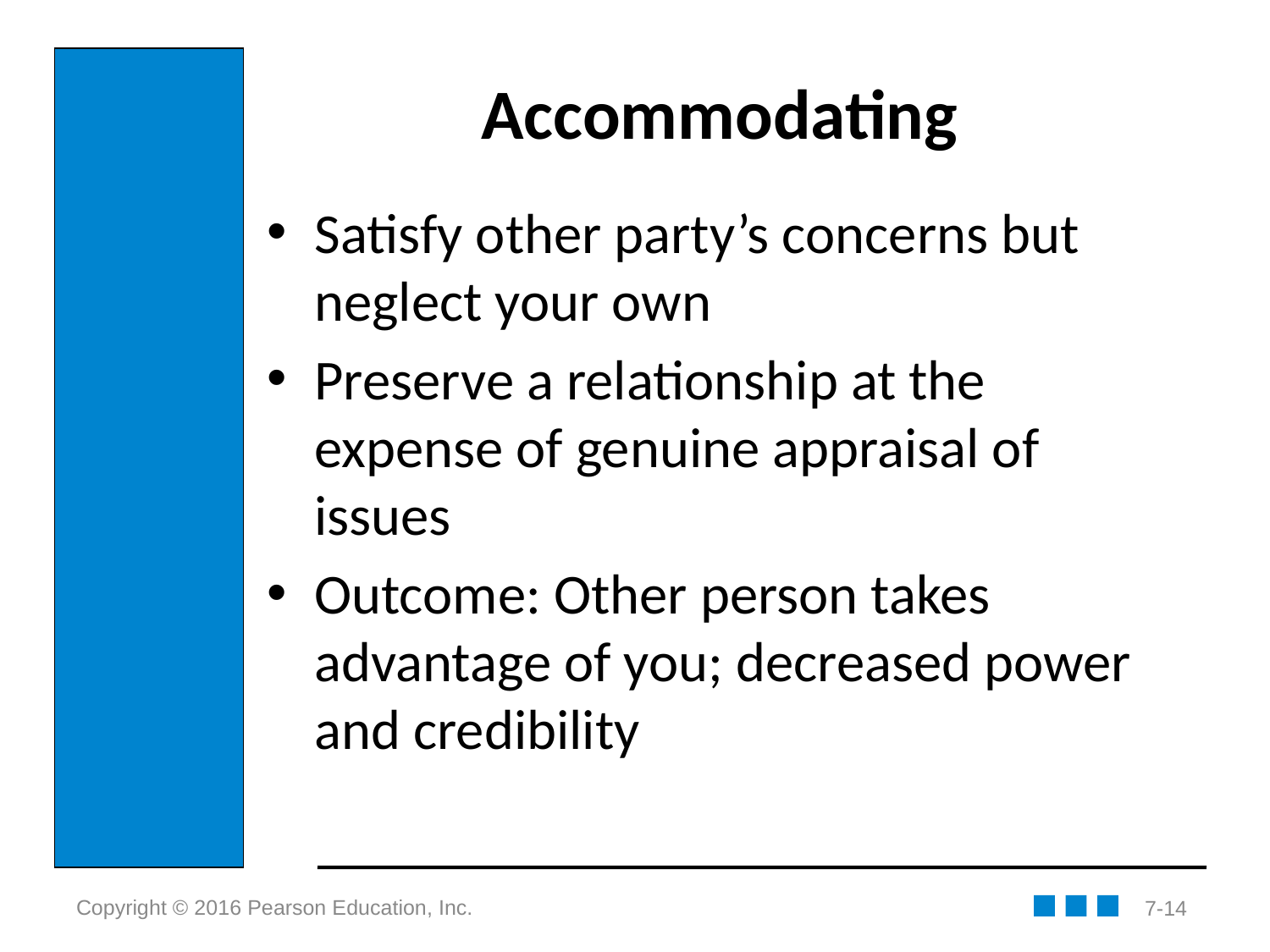

# Accommodating

Satisfy other party’s concerns but neglect your own
Preserve a relationship at the expense of genuine appraisal of issues
Outcome: Other person takes advantage of you; decreased power and credibility

7-14
Copyright © 2016 Pearson Education, Inc.